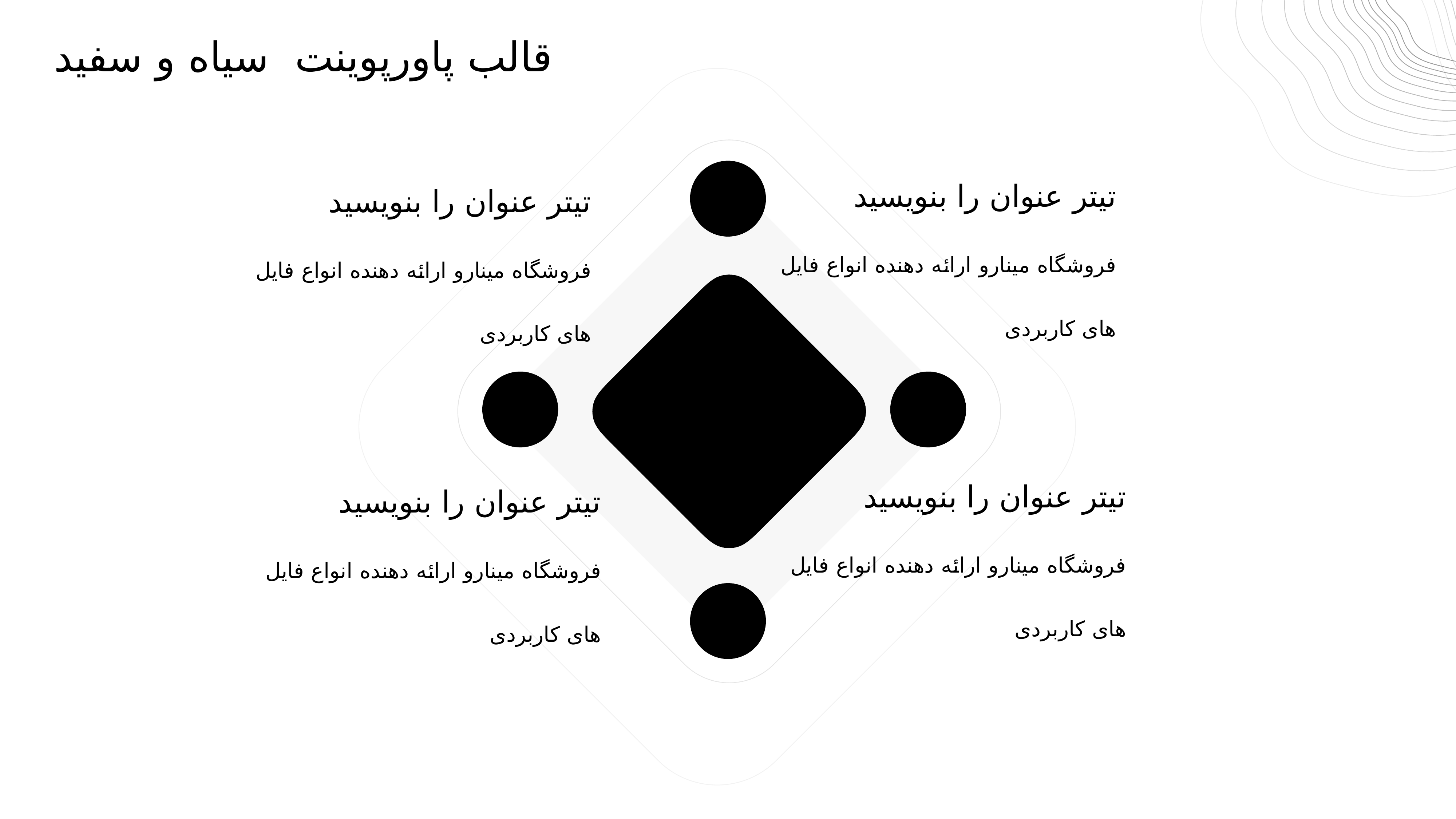

قالب پاورپوینت  سیاه و سفید

تیتر عنوان را بنویسید
فروشگاه مینارو ارائه دهنده انواع فایل های کاربردی

تیتر عنوان را بنویسید
فروشگاه مینارو ارائه دهنده انواع فایل های کاربردی

تیتر عنوان را بنویسید
فروشگاه مینارو ارائه دهنده انواع فایل های کاربردی
تیتر عنوان را بنویسید
فروشگاه مینارو ارائه دهنده انواع فایل های کاربردی